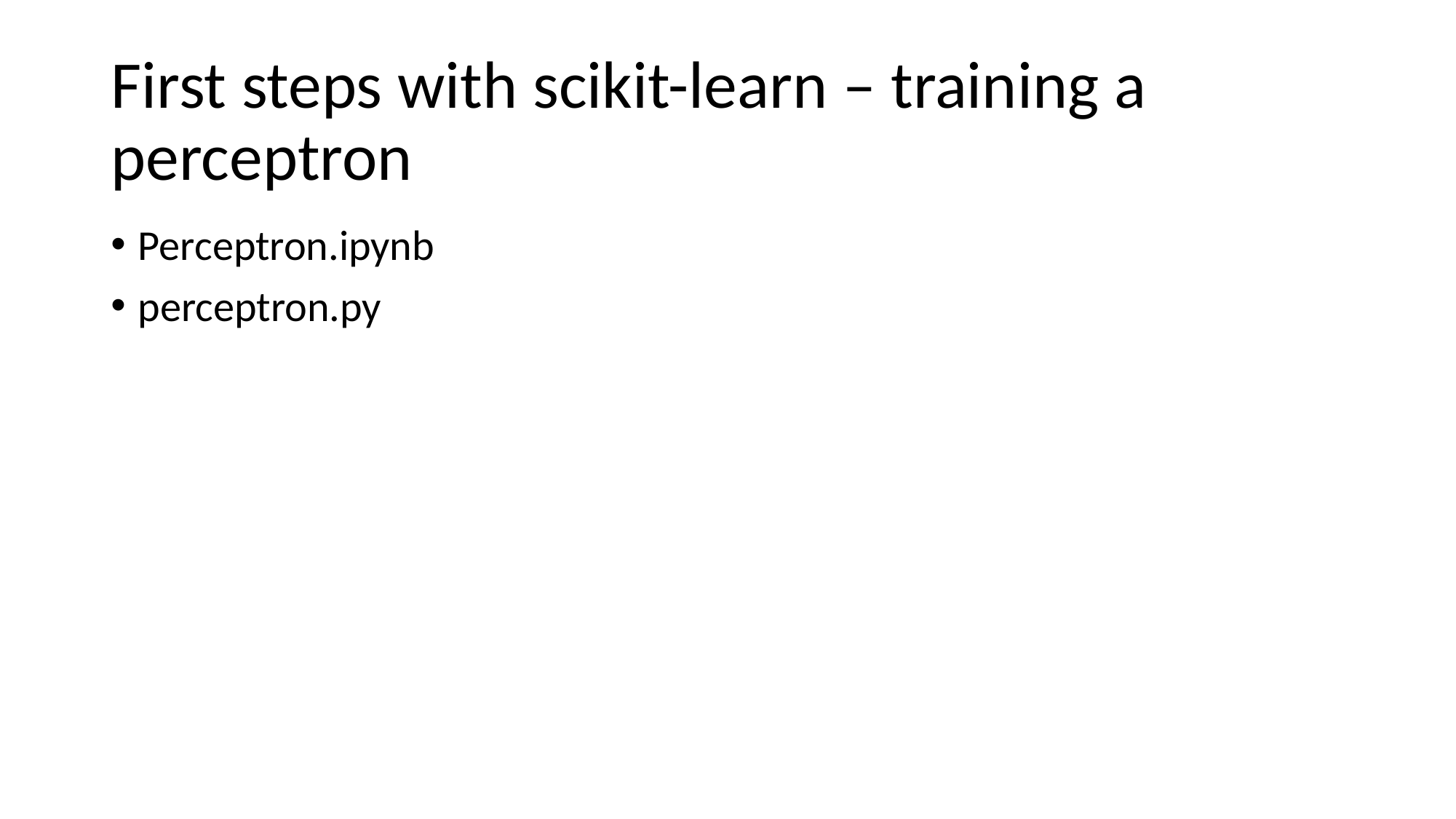

# First steps with scikit-learn – training a perceptron
Perceptron.ipynb
perceptron.py